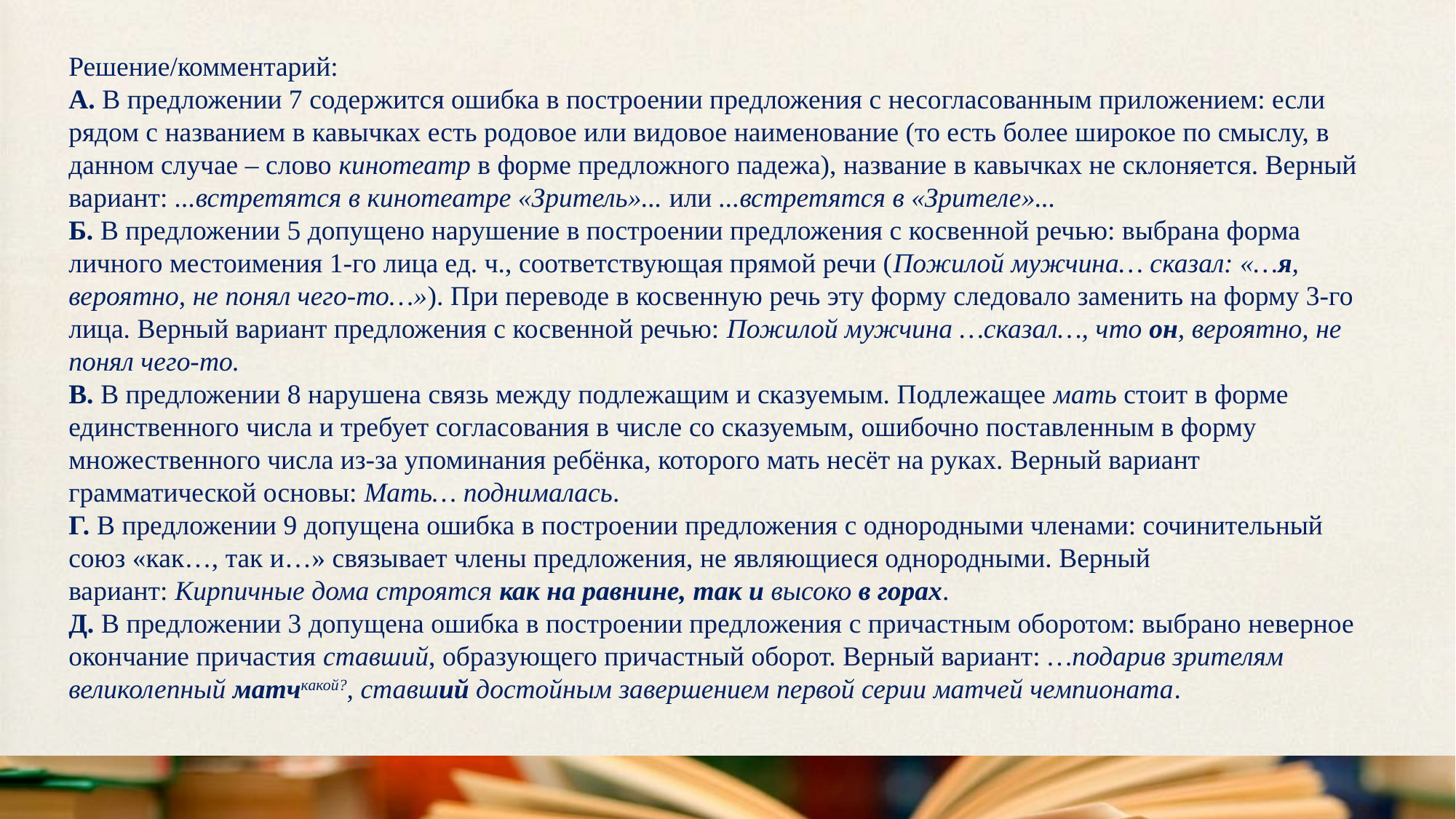

Решение/комментарий:
А. В предложении 7 содержится ошибка в построении предложения с несогласованным приложением: если рядом с названием в кавычках есть родовое или видовое наименование (то есть более широкое по смыслу, в данном случае – слово кинотеатр в форме предложного падежа), название в кавычках не склоняется. Верный вариант: ...встретятся в кинотеатре «Зритель»... или ...встретятся в «Зрителе»...
Б. В предложении 5 допущено нарушение в построении предложения с косвенной речью: выбрана форма личного местоимения 1-го лица ед. ч., соответствующая прямой речи (Пожилой мужчина… сказал: «…я, вероятно, не понял чего-то…»). При переводе в косвенную речь эту форму следовало заменить на форму 3-го лица. Верный вариант предложения с косвенной речью: Пожилой мужчина …сказал…, что он, вероятно, не понял чего-то.
В. В предложении 8 нарушена связь между подлежащим и сказуемым. Подлежащее мать стоит в форме единственного числа и требует согласования в числе со сказуемым, ошибочно поставленным в форму множественного числа из-за упоминания ребёнка, которого мать несёт на руках. Верный вариант грамматической основы: Мать… поднималась.
Г. В предложении 9 допущена ошибка в построении предложения с однородными членами: сочинительный союз «как…, так и…» связывает члены предложения, не являющиеся однородными. Верный вариант: Кирпичные дома строятся как на равнине, так и высоко в горах.
Д. В предложении 3 допущена ошибка в построении предложения с причастным оборотом: выбрано неверное окончание причастия ставший, образующего причастный оборот. Верный вариант: …подарив зрителям великолепный матчкакой?, ставший достойным завершением первой серии матчей чемпионата.